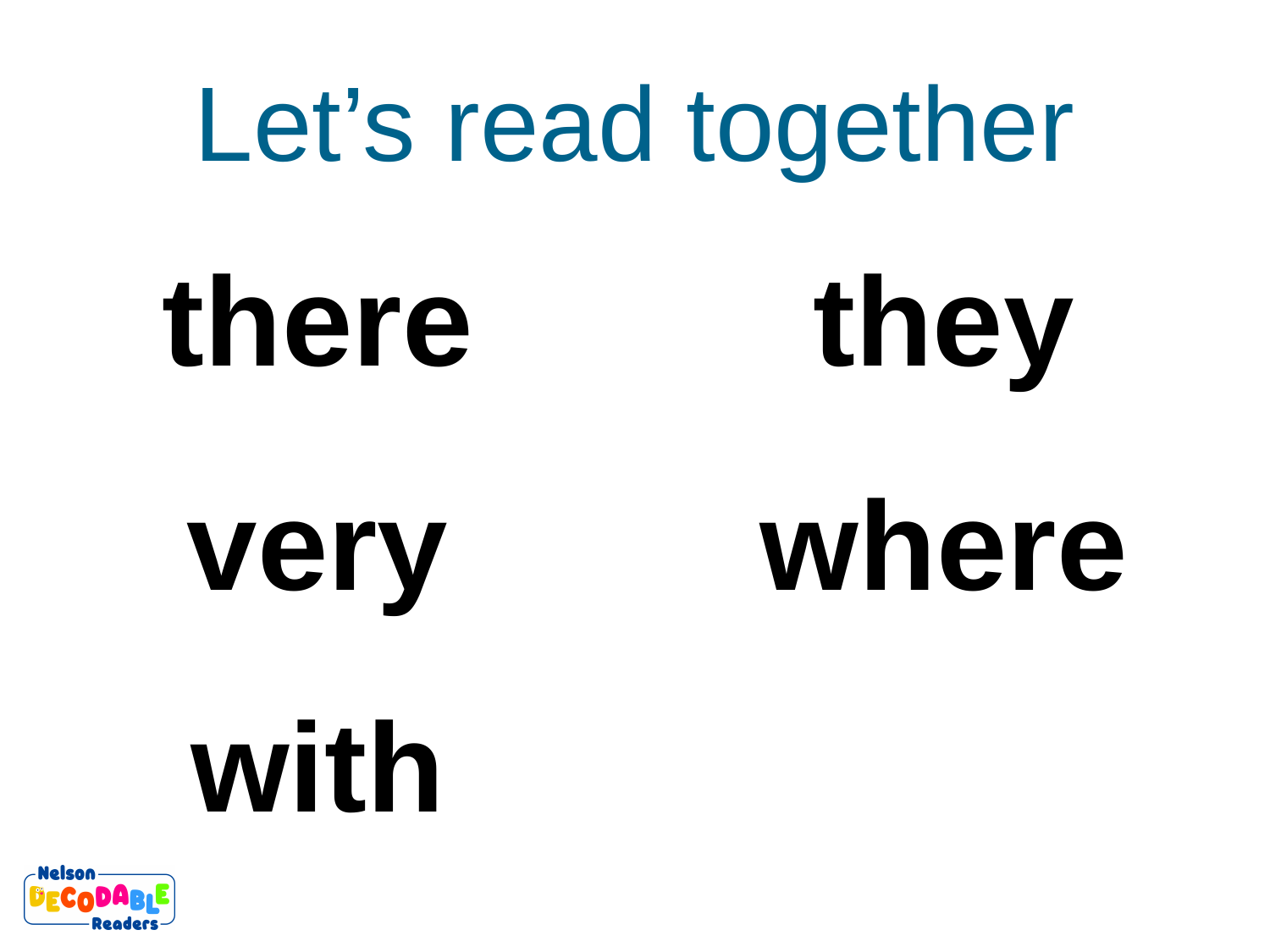

Let’s read together
there
they
very
where
with